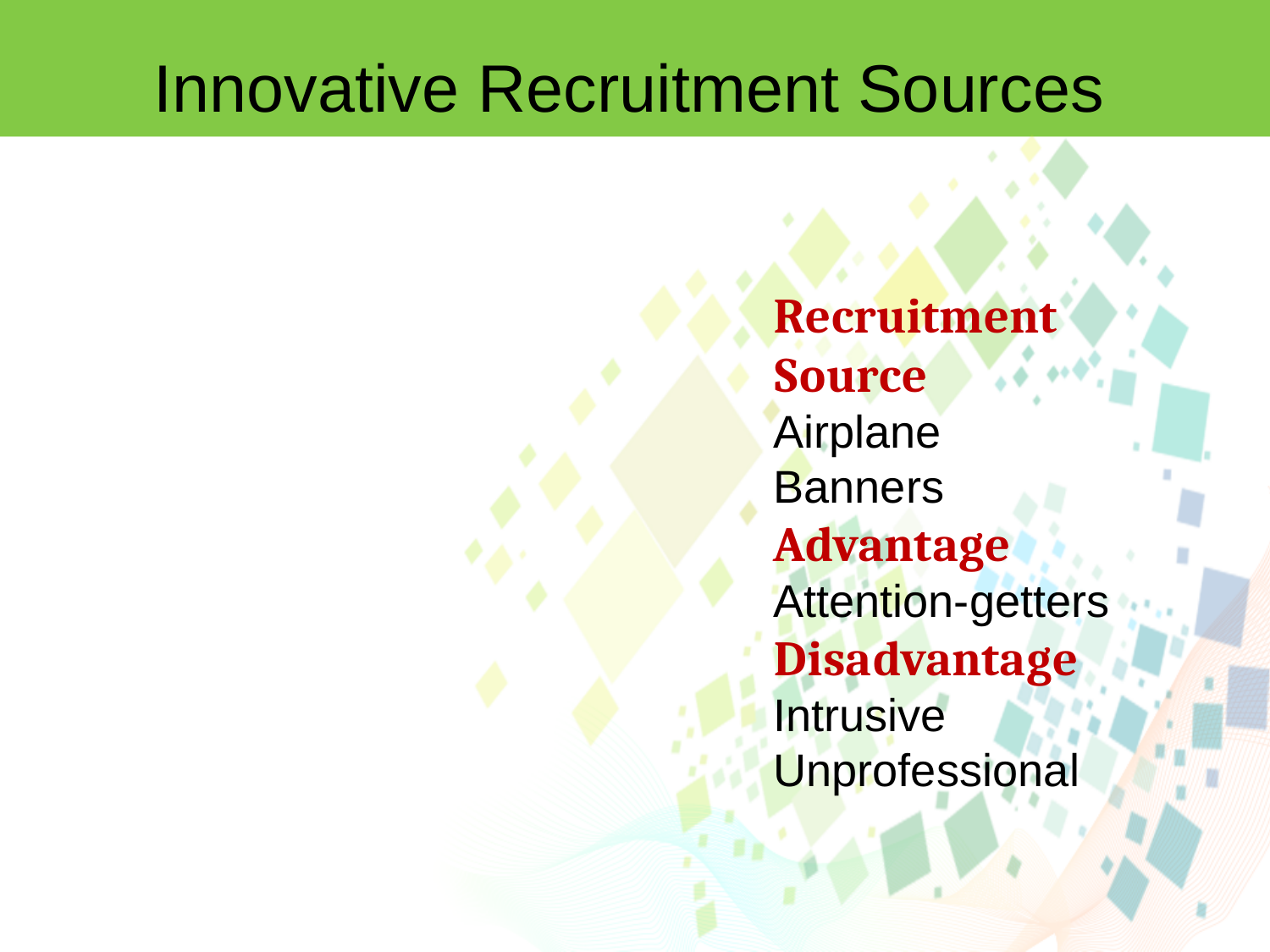

Innovative Recruitment Sources
Recruitment Source
Airplane Banners
Advantage
Attention-getters
Disadvantage
Intrusive
Unprofessional